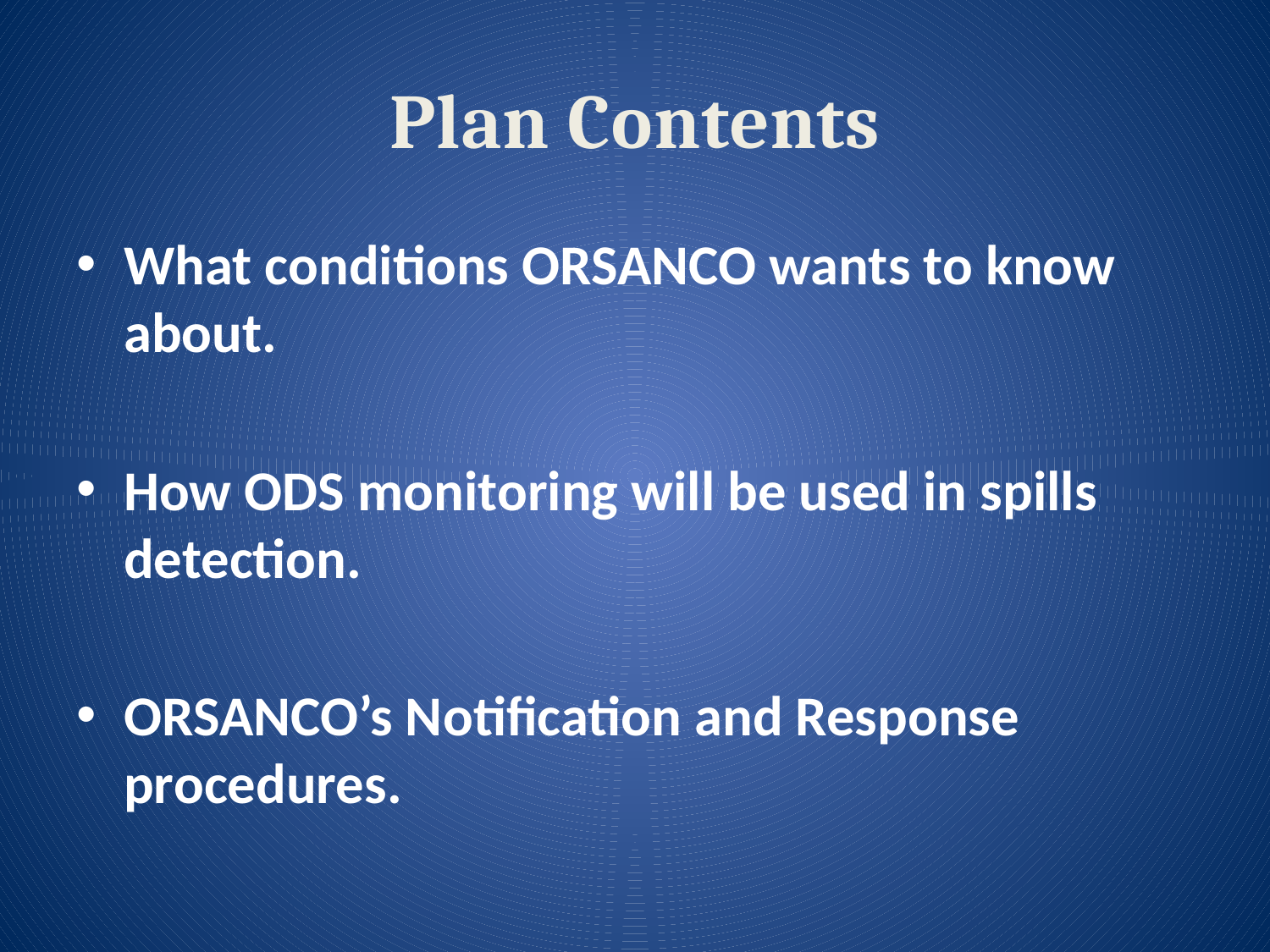

# Plan Contents
What conditions ORSANCO wants to know about.

How ODS monitoring will be used in spills detection.

ORSANCO’s Notification and Response procedures.